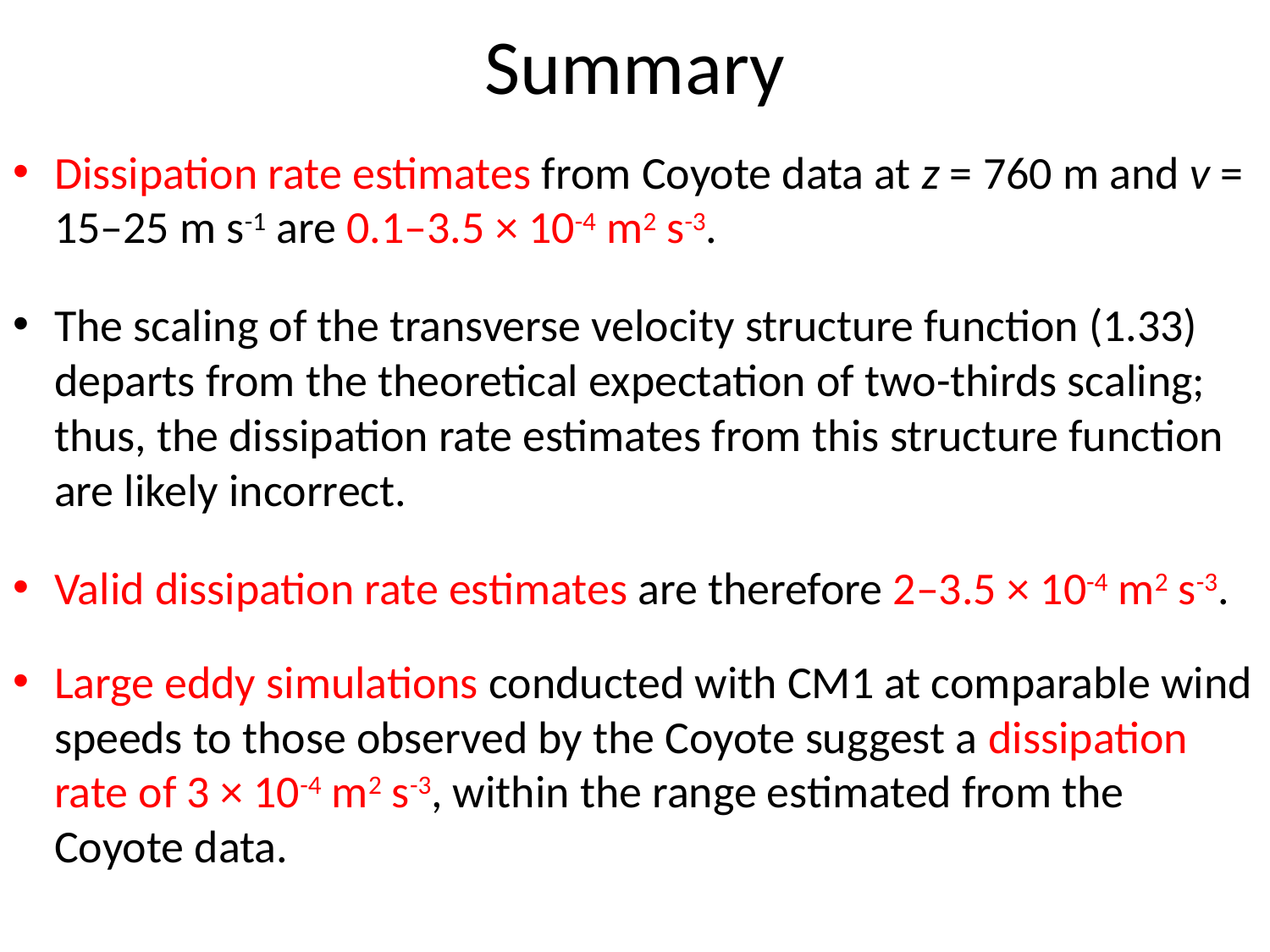

# Summary
Dissipation rate estimates from Coyote data at z = 760 m and v = 15–25 m s-1 are 0.1–3.5 × 10-4 m2 s-3.

The scaling of the transverse velocity structure function (1.33) departs from the theoretical expectation of two-thirds scaling; thus, the dissipation rate estimates from this structure function are likely incorrect.

Valid dissipation rate estimates are therefore 2–3.5 × 10-4 m2 s-3.

Large eddy simulations conducted with CM1 at comparable wind speeds to those observed by the Coyote suggest a dissipation rate of 3 × 10-4 m2 s-3, within the range estimated from the Coyote data.